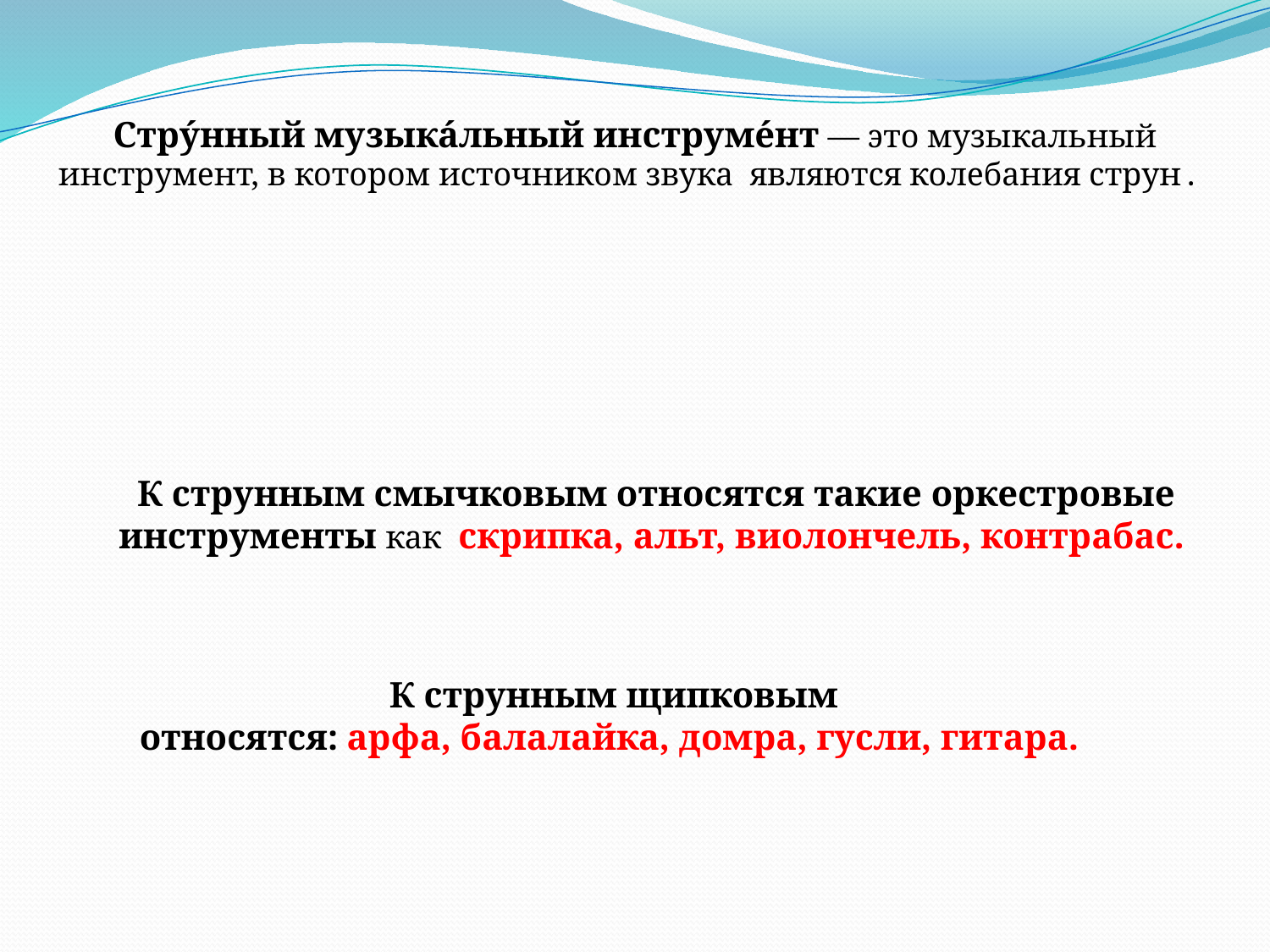

Стру́нный музыка́льный инструме́нт — это музыкальный инструмент, в котором источником звука  являются колебания струн .

К струнным смычковым относятся такие оркестровые инструменты как  скрипка, альт, виолончель, контрабас.
К струнным щипковым относятся: арфа, балалайка, домра, гусли, гитара.